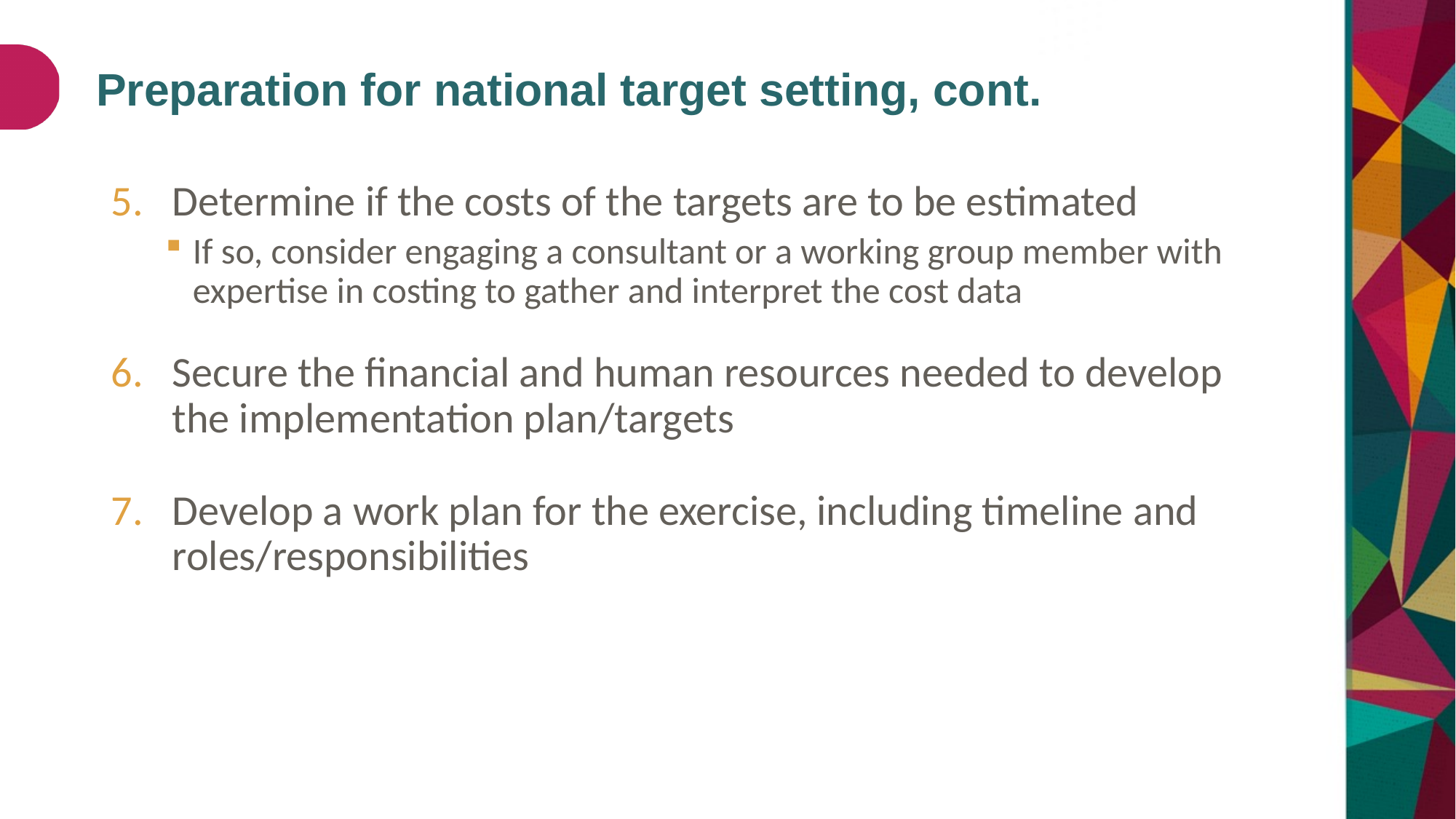

# Preparation for national target setting, cont.
Determine if the costs of the targets are to be estimated
If so, consider engaging a consultant or a working group member with expertise in costing to gather and interpret the cost data

Secure the financial and human resources needed to develop the implementation plan/targets

Develop a work plan for the exercise, including timeline and roles/responsibilities